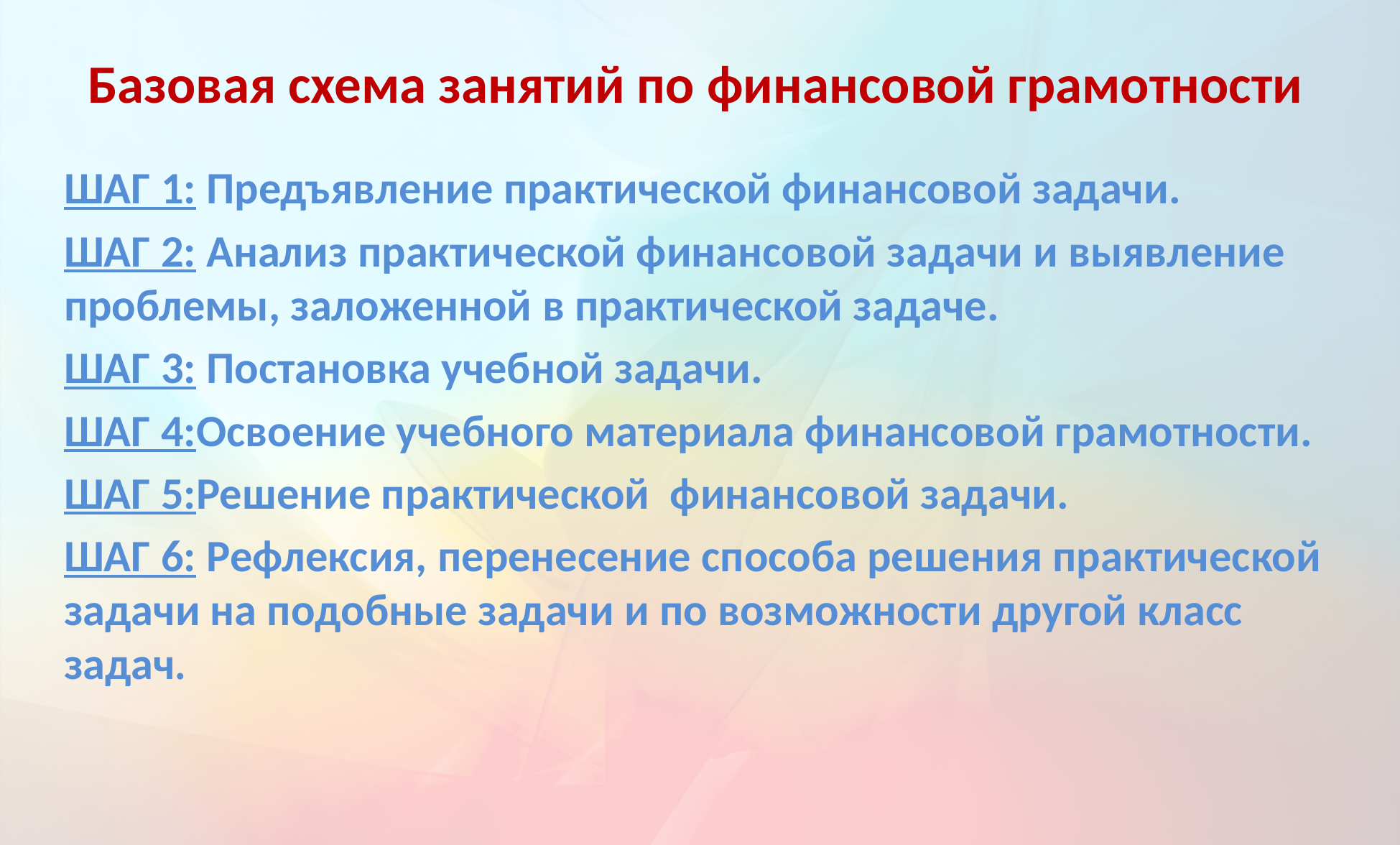

# Базовая схема занятий по финансовой грамотности
ШАГ 1: Предъявление практической финансовой задачи.
ШАГ 2: Анализ практической финансовой задачи и выявление проблемы, заложенной в практической задаче.
ШАГ 3: Постановка учебной задачи.
ШАГ 4:Освоение учебного материала финансовой грамотности.
ШАГ 5:Решение практической  финансовой задачи.
ШАГ 6: Рефлексия, перенесение способа решения практической задачи на подобные задачи и по возможности другой класс задач.